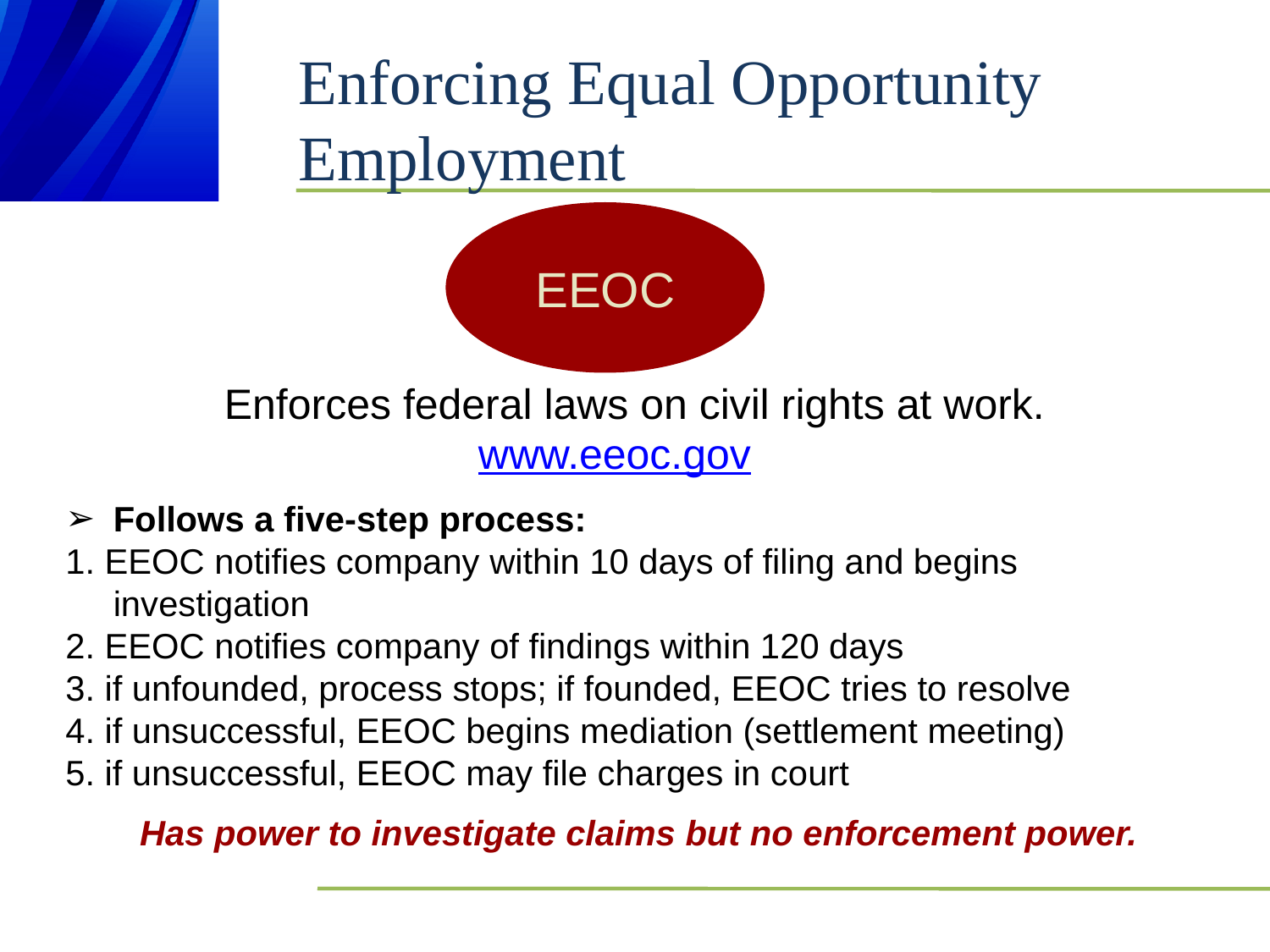

# Enforcing Equal Opportunity Employment
EEOC

Follows a five-step process:
1. EEOC notifies company within 10 days of filing and begins investigation
2. EEOC notifies company of findings within 120 days
3. if unfounded, process stops; if founded, EEOC tries to resolve
4. if unsuccessful, EEOC begins mediation (settlement meeting)
5. if unsuccessful, EEOC may file charges in court
Enforces federal laws on civil rights at work. 		www.eeoc.gov
Has power to investigate claims but no enforcement power.